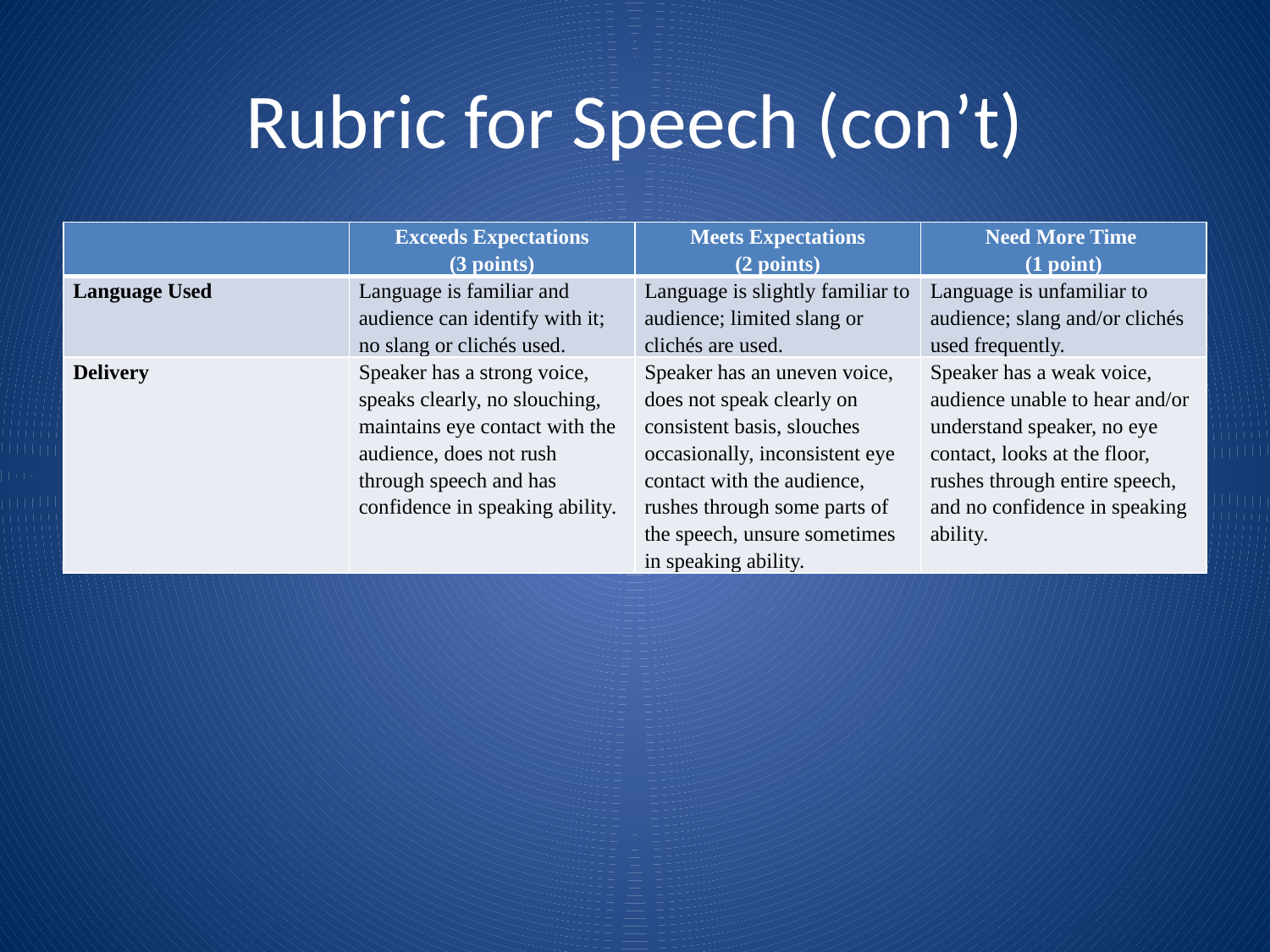

# Rubric for Speech (con’t)
|  | Exceeds Expectations (3 points) | Meets Expectations (2 points) | Need More Time (1 point) |
| --- | --- | --- | --- |
| Language Used | Language is familiar and audience can identify with it; no slang or clichés used. | Language is slightly familiar to audience; limited slang or clichés are used. | Language is unfamiliar to audience; slang and/or clichés used frequently. |
| Delivery | Speaker has a strong voice, speaks clearly, no slouching, maintains eye contact with the audience, does not rush through speech and has confidence in speaking ability. | Speaker has an uneven voice, does not speak clearly on consistent basis, slouches occasionally, inconsistent eye contact with the audience, rushes through some parts of the speech, unsure sometimes in speaking ability. | Speaker has a weak voice, audience unable to hear and/or understand speaker, no eye contact, looks at the floor, rushes through entire speech, and no confidence in speaking ability. |